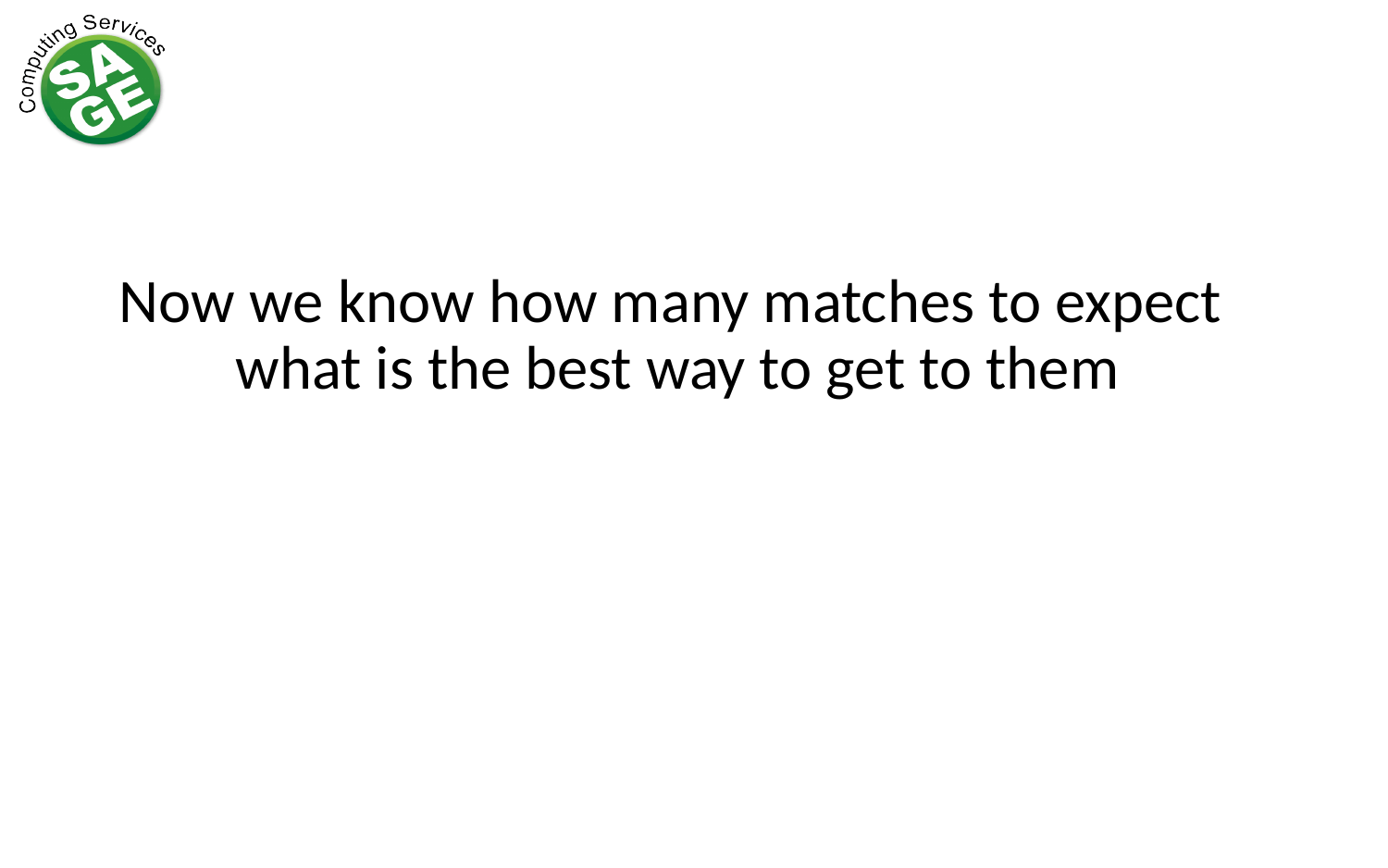

Now we know how many matches to expect  what is the best way to get to them